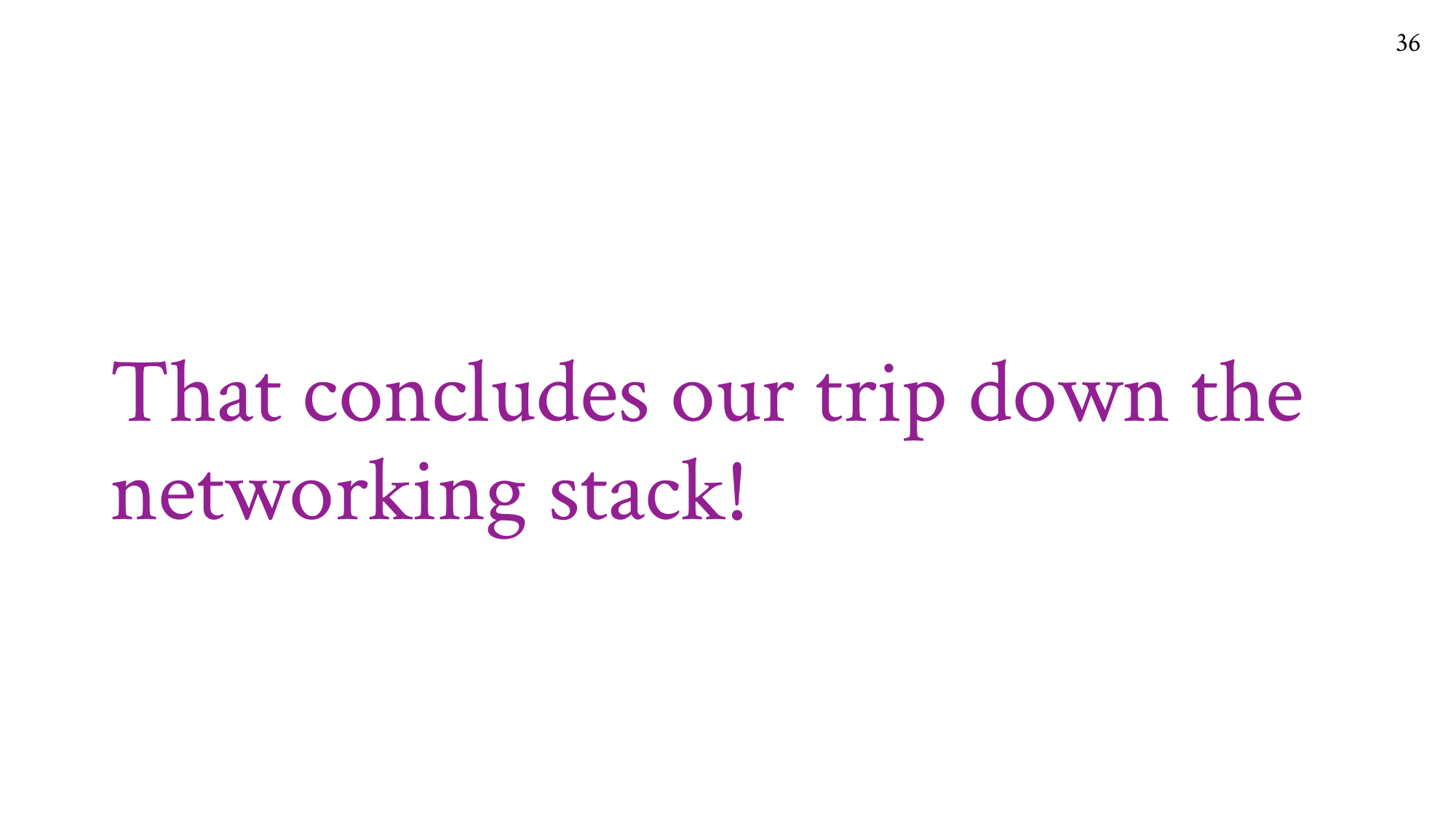

# That concludes our trip down the networking stack!